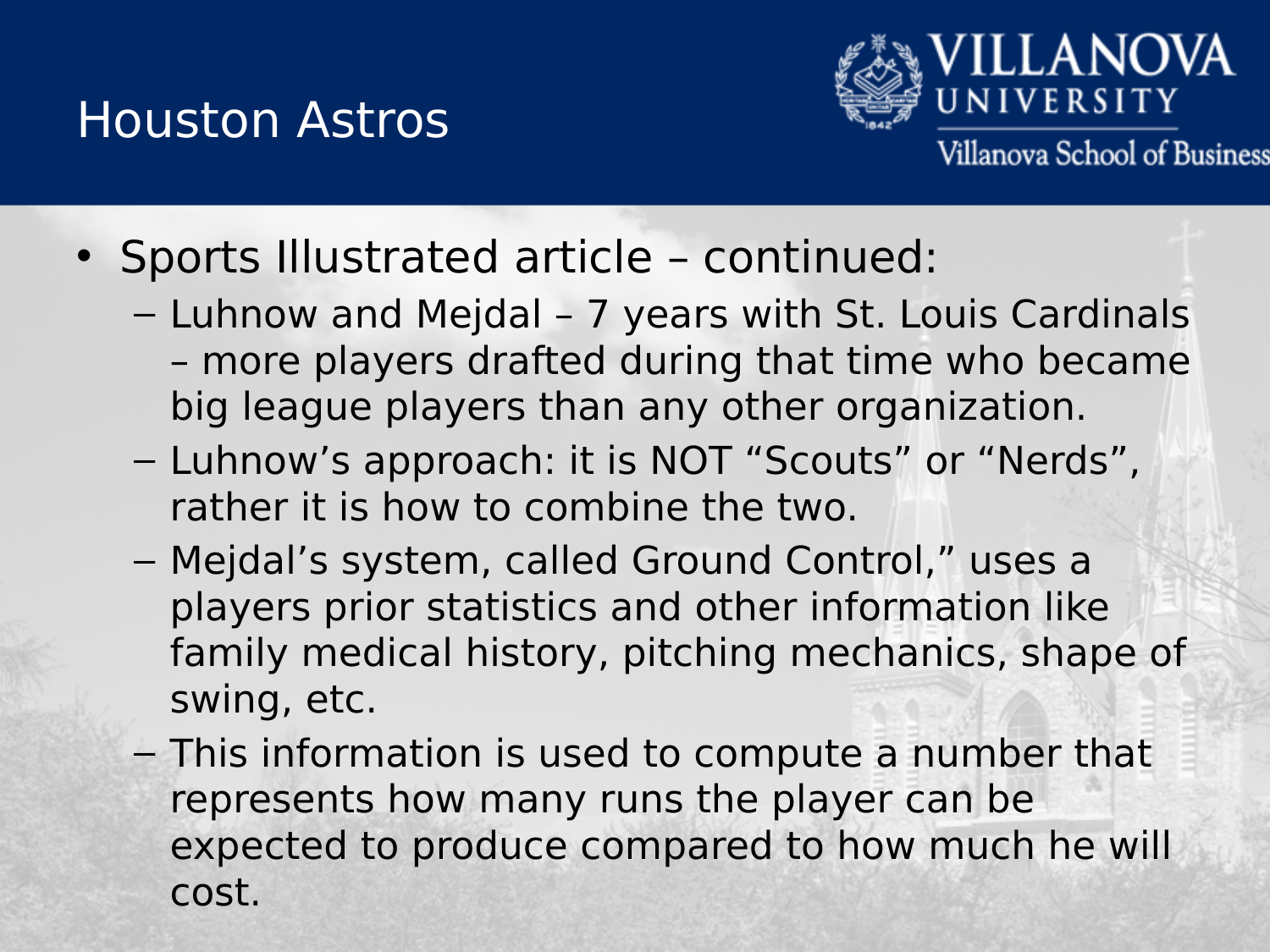

# Houston Astros
Sports Illustrated article – continued:
Luhnow and Mejdal – 7 years with St. Louis Cardinals – more players drafted during that time who became big league players than any other organization.
Luhnow’s approach: it is NOT “Scouts” or “Nerds”, rather it is how to combine the two.
Mejdal’s system, called Ground Control,” uses a players prior statistics and other information like family medical history, pitching mechanics, shape of swing, etc.
This information is used to compute a number that represents how many runs the player can be expected to produce compared to how much he will cost.